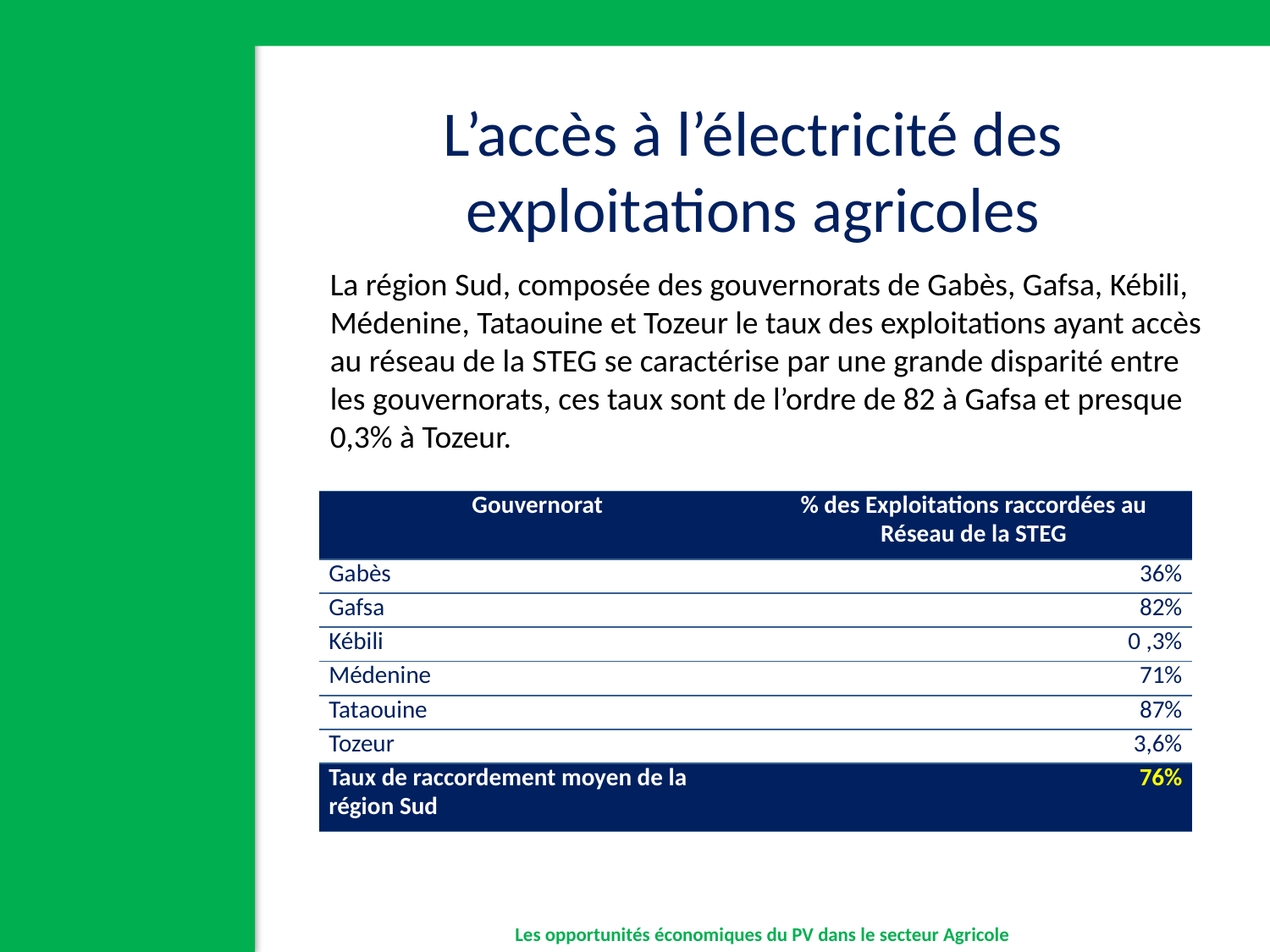

L’accès à l’électricité des exploitations agricoles
La région Sud, composée des gouvernorats de Gabès, Gafsa, Kébili, Médenine, Tataouine et Tozeur le taux des exploitations ayant accès au réseau de la STEG se caractérise par une grande disparité entre les gouvernorats, ces taux sont de l’ordre de 82 à Gafsa et presque 0,3% à Tozeur.
| Gouvernorat | % des Exploitations raccordées au Réseau de la STEG |
| --- | --- |
| Gabès | 36% |
| Gafsa | 82% |
| Kébili | 0 ,3% |
| Médenine | 71% |
| Tataouine | 87% |
| Tozeur | 3,6% |
| Taux de raccordement moyen de la région Sud | 76% |